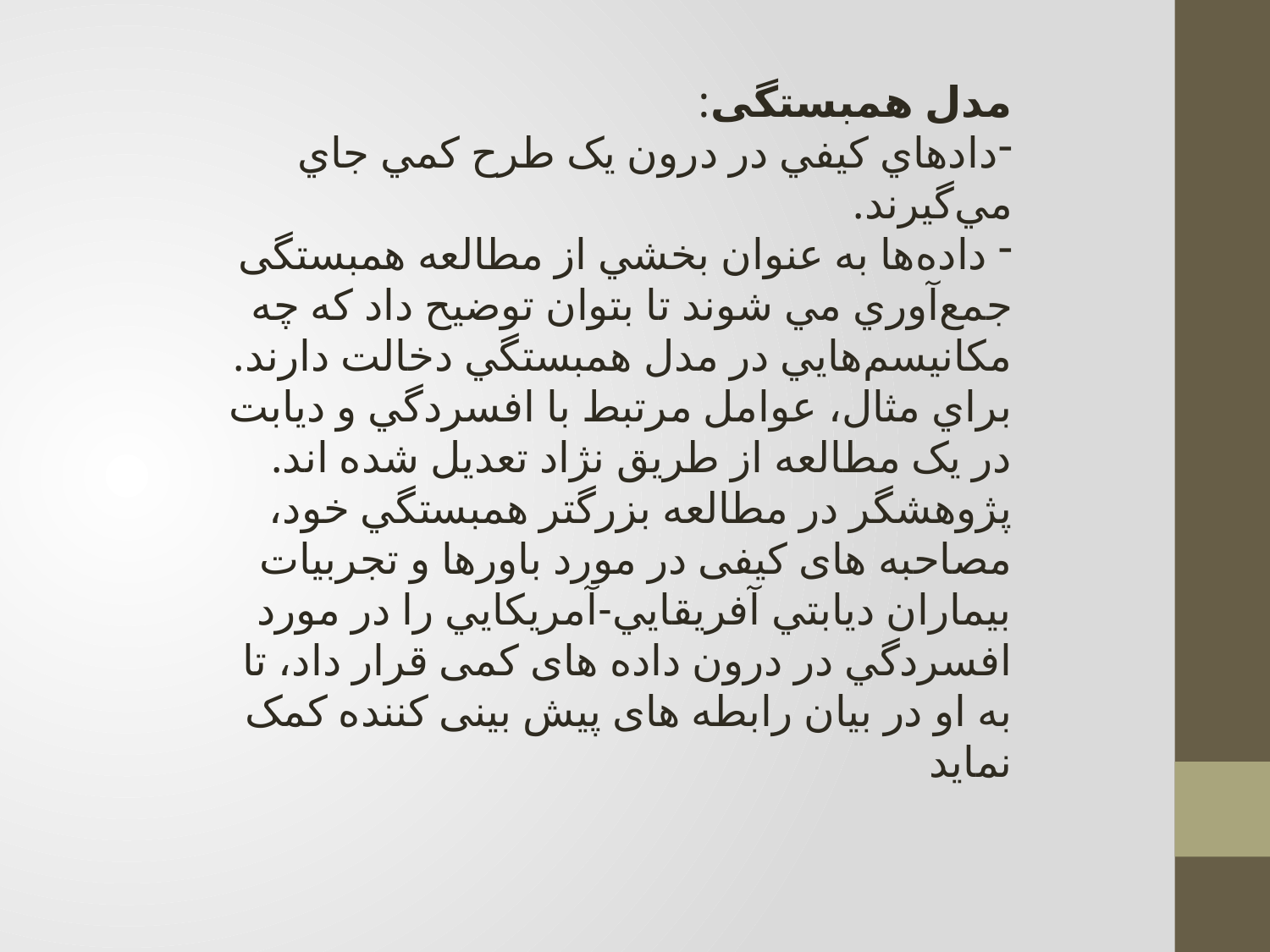

مدل همبستگی:
دادهاي كيفي در درون یک طرح كمي جاي مي‌گيرند.
 داده‌ها به عنوان بخشي از مطالعه همبستگی جمع‌آوري مي‌ شوند تا بتوان توضيح داد كه چه مكانيسم‌هايي در مدل همبستگي دخالت دارند.
براي مثال، عوامل مرتبط با افسردگي و ديابت در یک مطالعه از طریق نژاد تعدیل شده اند. پژوهشگر در مطالعه بزرگتر همبستگي خود، مصاحبه های کیفی در مورد باورها و تجربيات بيماران ديابتي آفريقايي-آمريكايي را در مورد افسردگي در درون داده های کمی قرار داد، تا به او در بیان رابطه های پیش بینی کننده کمک نماید